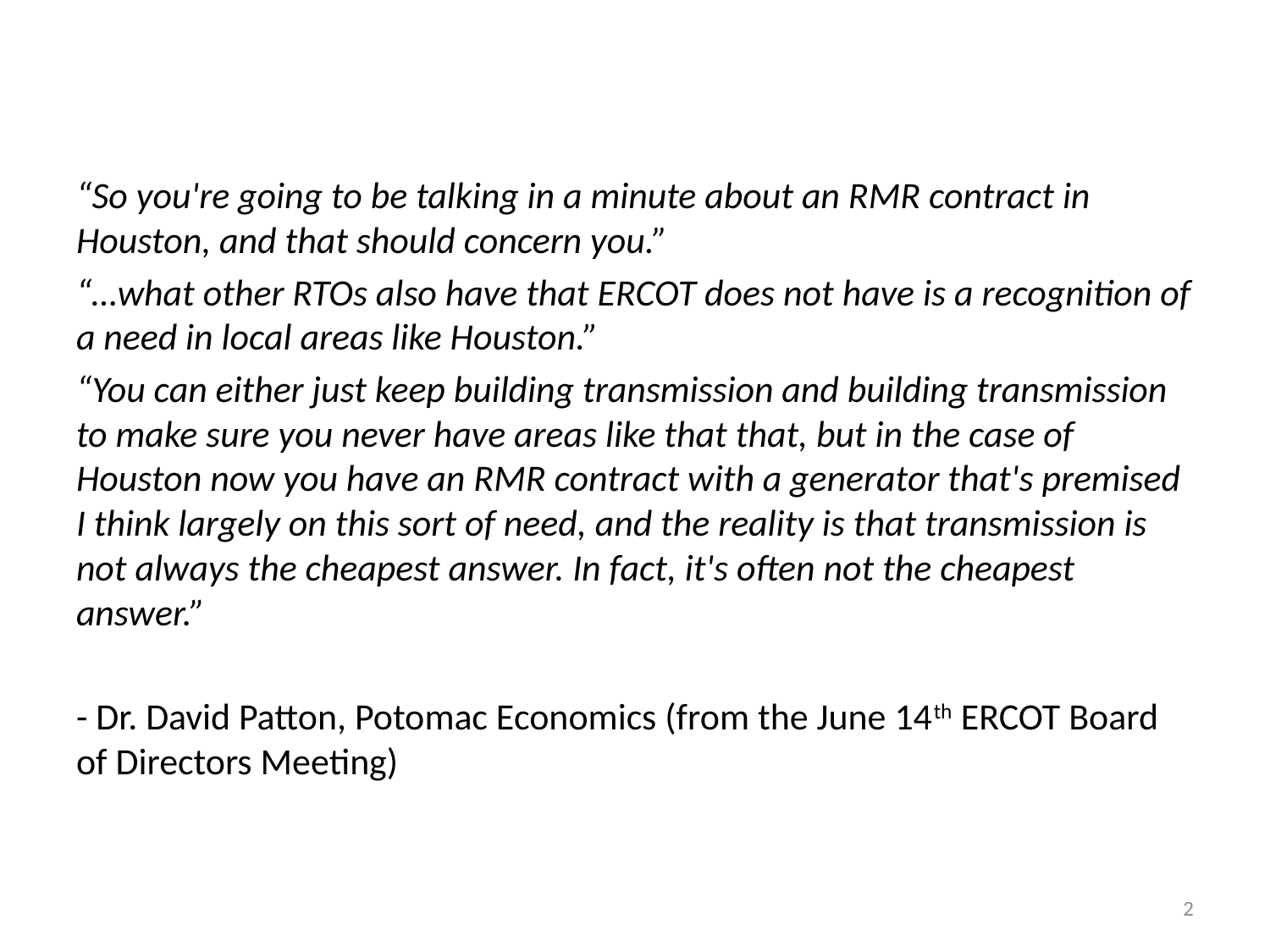

“So you're going to be talking in a minute about an RMR contract in Houston, and that should concern you.”
“…what other RTOs also have that ERCOT does not have is a recognition of a need in local areas like Houston.”
“You can either just keep building transmission and building transmission to make sure you never have areas like that that, but in the case of Houston now you have an RMR contract with a generator that's premised I think largely on this sort of need, and the reality is that transmission is not always the cheapest answer. In fact, it's often not the cheapest answer.”

- Dr. David Patton, Potomac Economics (from the June 14th ERCOT Board of Directors Meeting)
2